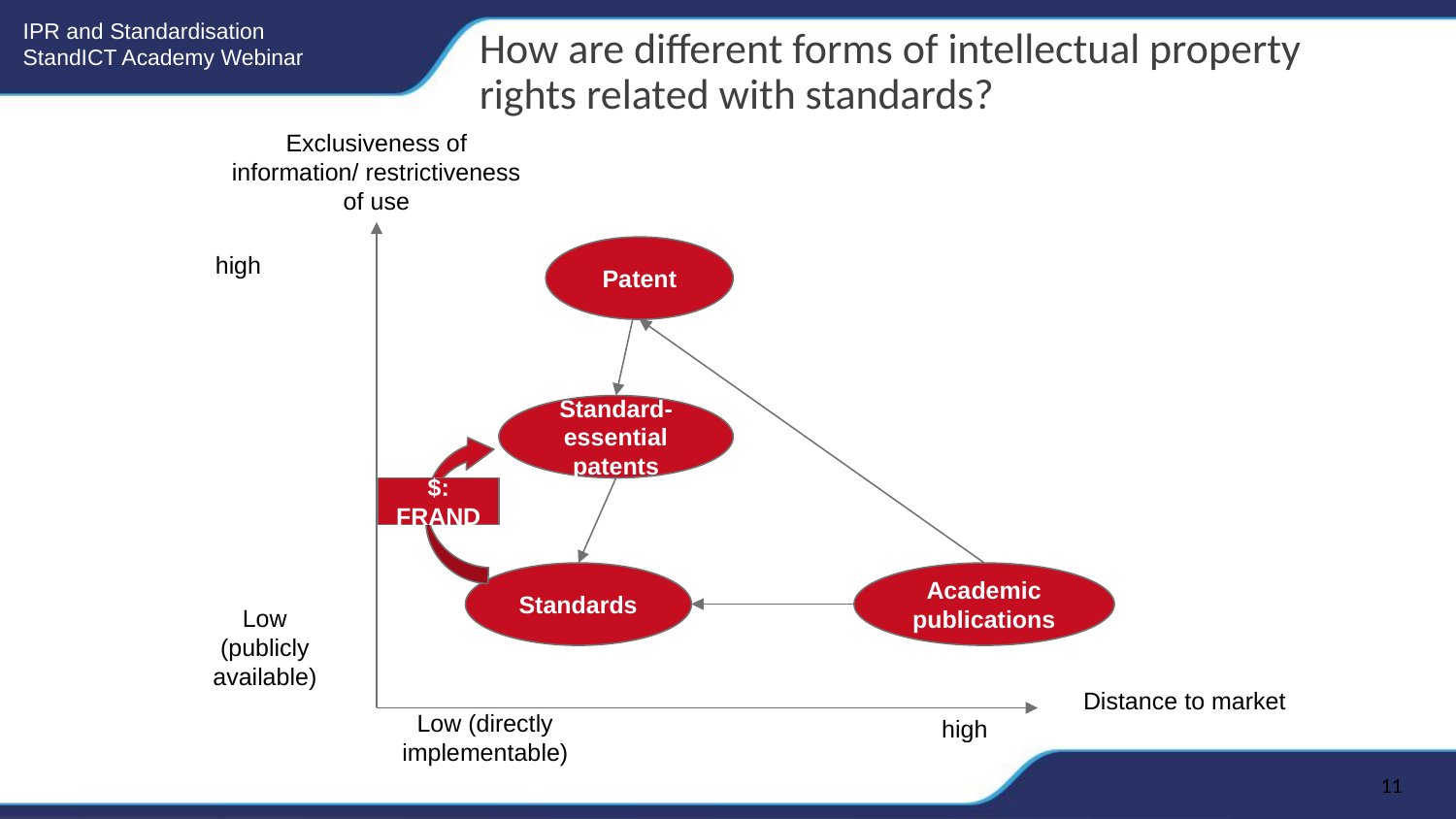

How are different forms of intellectual property rights related with standards?
Exclusiveness of information/ restrictiveness of use
Patent
Standard-essential patents
Standards
Academic publications
high

$: FRAND
Low (publicly available)
Distance to market
Low (directly implementable)
high